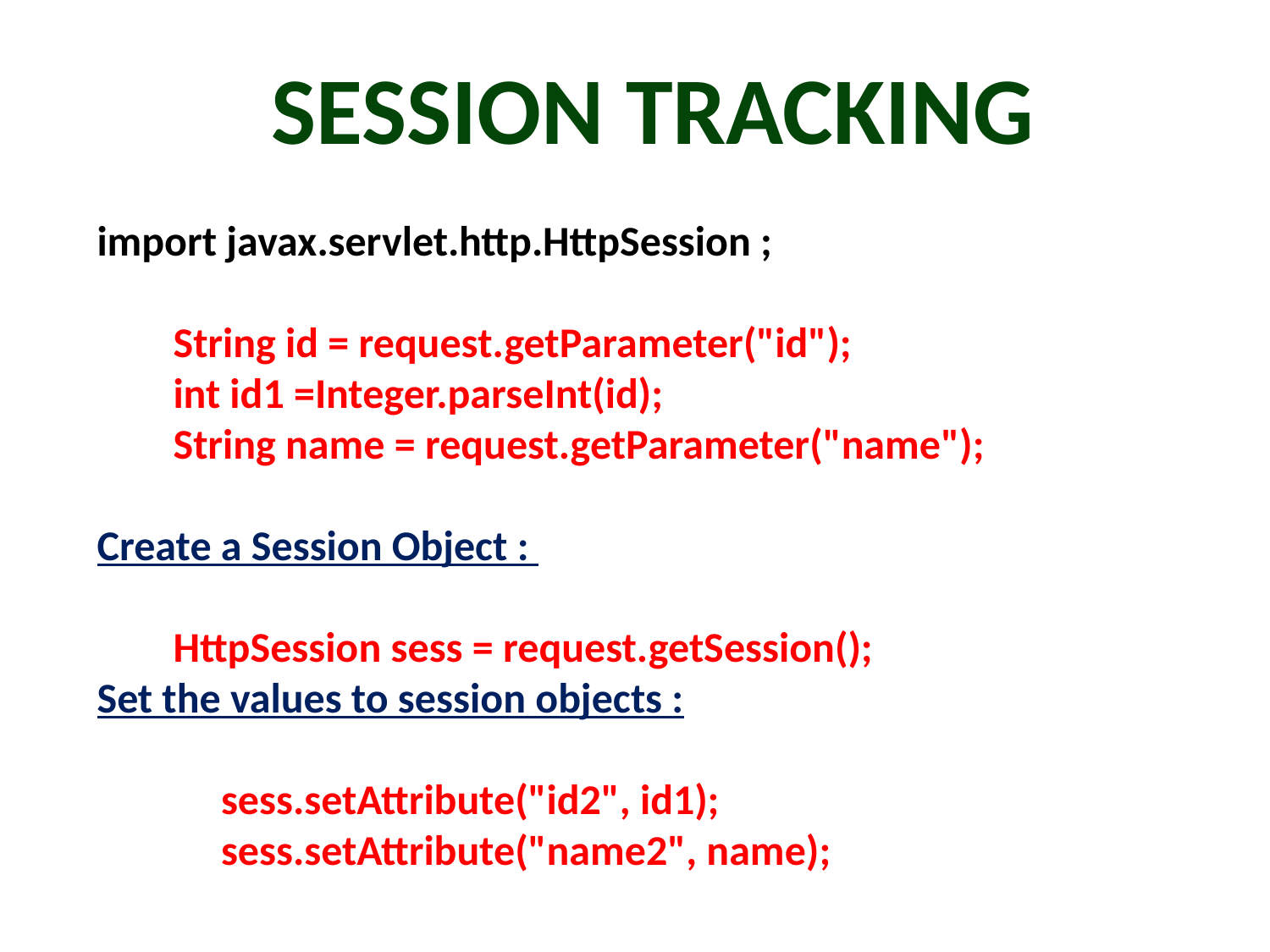

session tracking

import javax.servlet.http.HttpSession ;

        String id = request.getParameter("id");
        int id1 =Integer.parseInt(id);
        String name = request.getParameter("name");

Create a Session Object :

        HttpSession sess = request.getSession();
Set the values to session objects :

             sess.setAttribute("id2", id1);
             sess.setAttribute("name2", name);